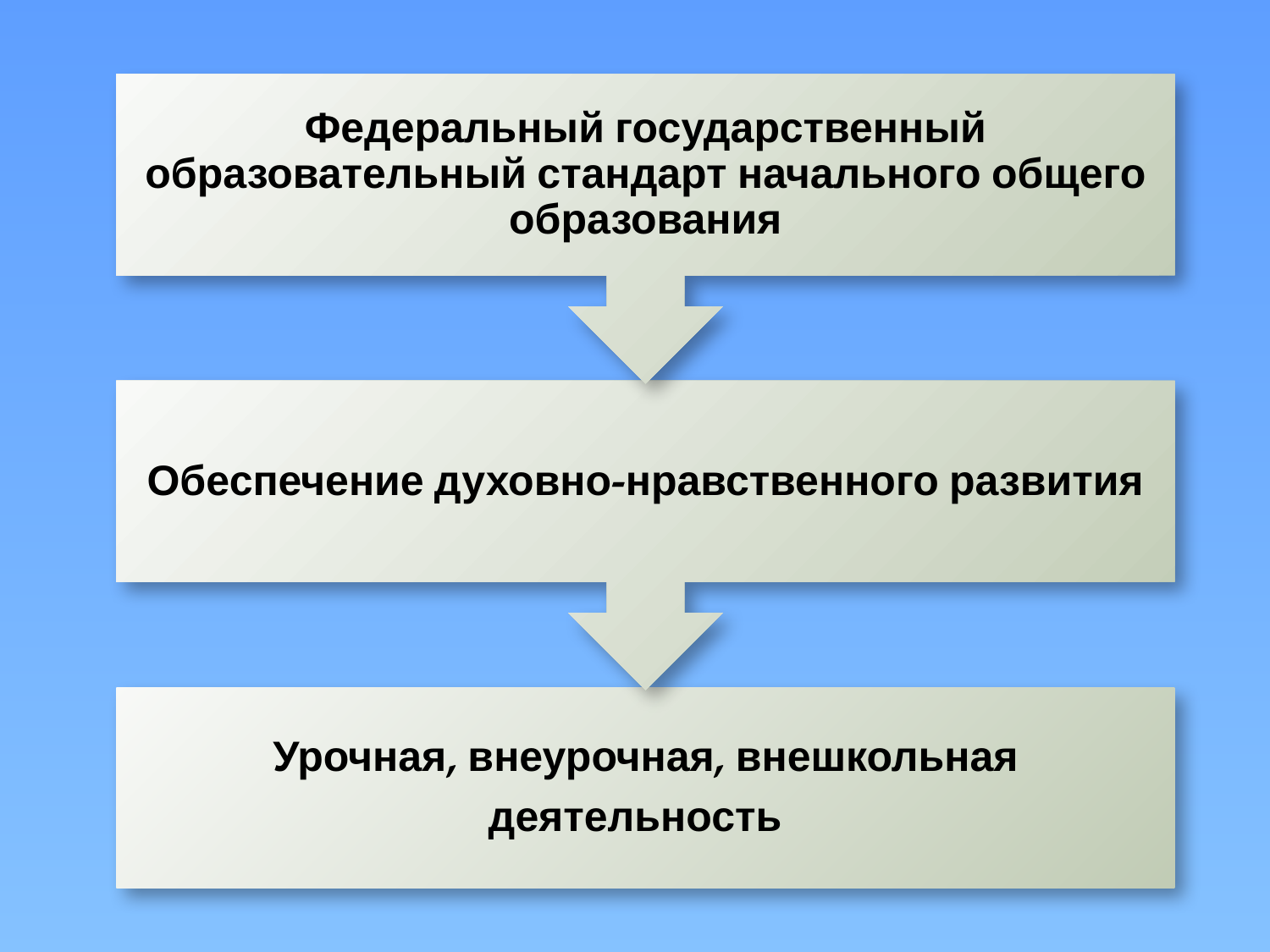

Урочная, внеурочная, внешкольная
деятельность
Обеспечение духовно-нравственного развития
Федеральный государственный образовательный стандарт начального общего образования